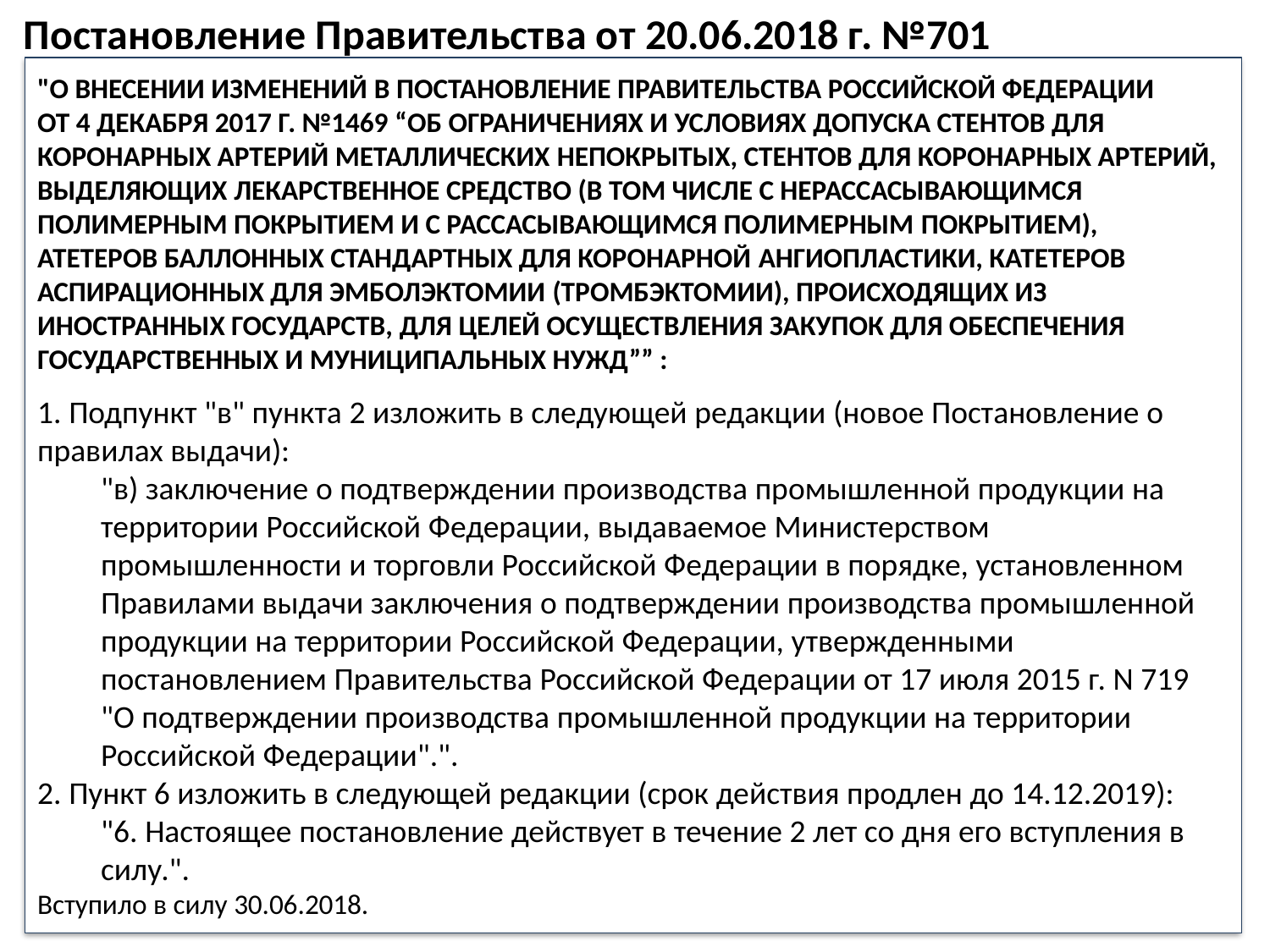

Постановление Правительства от 20.06.2018 г. №701

"О ВНЕСЕНИИ ИЗМЕНЕНИЙ В ПОСТАНОВЛЕНИЕ ПРАВИТЕЛЬСТВА РОССИЙСКОЙ ФЕДЕРАЦИИ
ОТ 4 ДЕКАБРЯ 2017 Г. №1469 “ОБ ОГРАНИЧЕНИЯХ И УСЛОВИЯХ ДОПУСКА СТЕНТОВ ДЛЯ КОРОНАРНЫХ АРТЕРИЙ МЕТАЛЛИЧЕСКИХ НЕПОКРЫТЫХ, СТЕНТОВ ДЛЯ КОРОНАРНЫХ АРТЕРИЙ, ВЫДЕЛЯЮЩИХ ЛЕКАРСТВЕННОЕ СРЕДСТВО (В ТОМ ЧИСЛЕ С НЕРАССАСЫВАЮЩИМСЯ ПОЛИМЕРНЫМ ПОКРЫТИЕМ И С РАССАСЫВАЮЩИМСЯ ПОЛИМЕРНЫМ ПОКРЫТИЕМ),  АТЕТЕРОВ БАЛЛОННЫХ СТАНДАРТНЫХ ДЛЯ КОРОНАРНОЙ АНГИОПЛАСТИКИ, КАТЕТЕРОВ АСПИРАЦИОННЫХ ДЛЯ ЭМБОЛЭКТОМИИ (ТРОМБЭКТОМИИ), ПРОИСХОДЯЩИХ ИЗ ИНОСТРАННЫХ ГОСУДАРСТВ, ДЛЯ ЦЕЛЕЙ ОСУЩЕСТВЛЕНИЯ ЗАКУПОК ДЛЯ ОБЕСПЕЧЕНИЯ ГОСУДАРСТВЕННЫХ И МУНИЦИПАЛЬНЫХ НУЖД”” :

1. Подпункт "в" пункта 2 изложить в следующей редакции (новое Постановление о правилах выдачи):
"в) заключение о подтверждении производства промышленной продукции на территории Российской Федерации, выдаваемое Министерством промышленности и торговли Российской Федерации в порядке, установленном Правилами выдачи заключения о подтверждении производства промышленной продукции на территории Российской Федерации, утвержденными постановлением Правительства Российской Федерации от 17 июля 2015 г. N 719 "О подтверждении производства промышленной продукции на территории Российской Федерации".".
2. Пункт 6 изложить в следующей редакции (срок действия продлен до 14.12.2019):
"6. Настоящее постановление действует в течение 2 лет со дня его вступления в силу.".
Вступило в силу 30.06.2018.

46